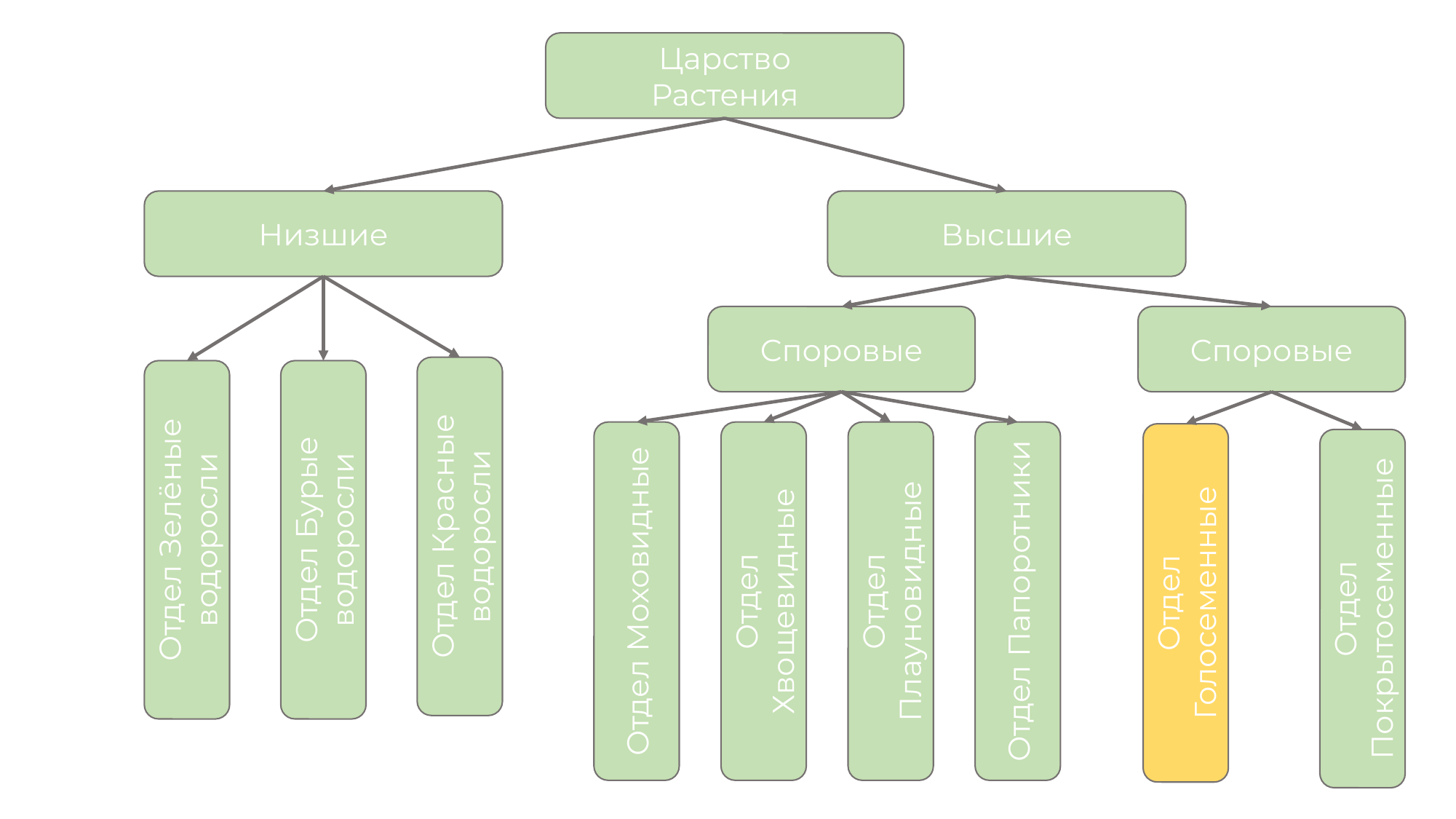

Царство
Растения
Высшие
Низшие
Споровые
Споровые
Отдел Красные водоросли
Отдел Бурые водоросли
Отдел Зелёные водоросли
Отдел Папоротники
Отдел Плауновидные
Отдел Хвощевидные
Отдел Моховидные
Отдел Голосеменные
Отдел Покрытосеменные